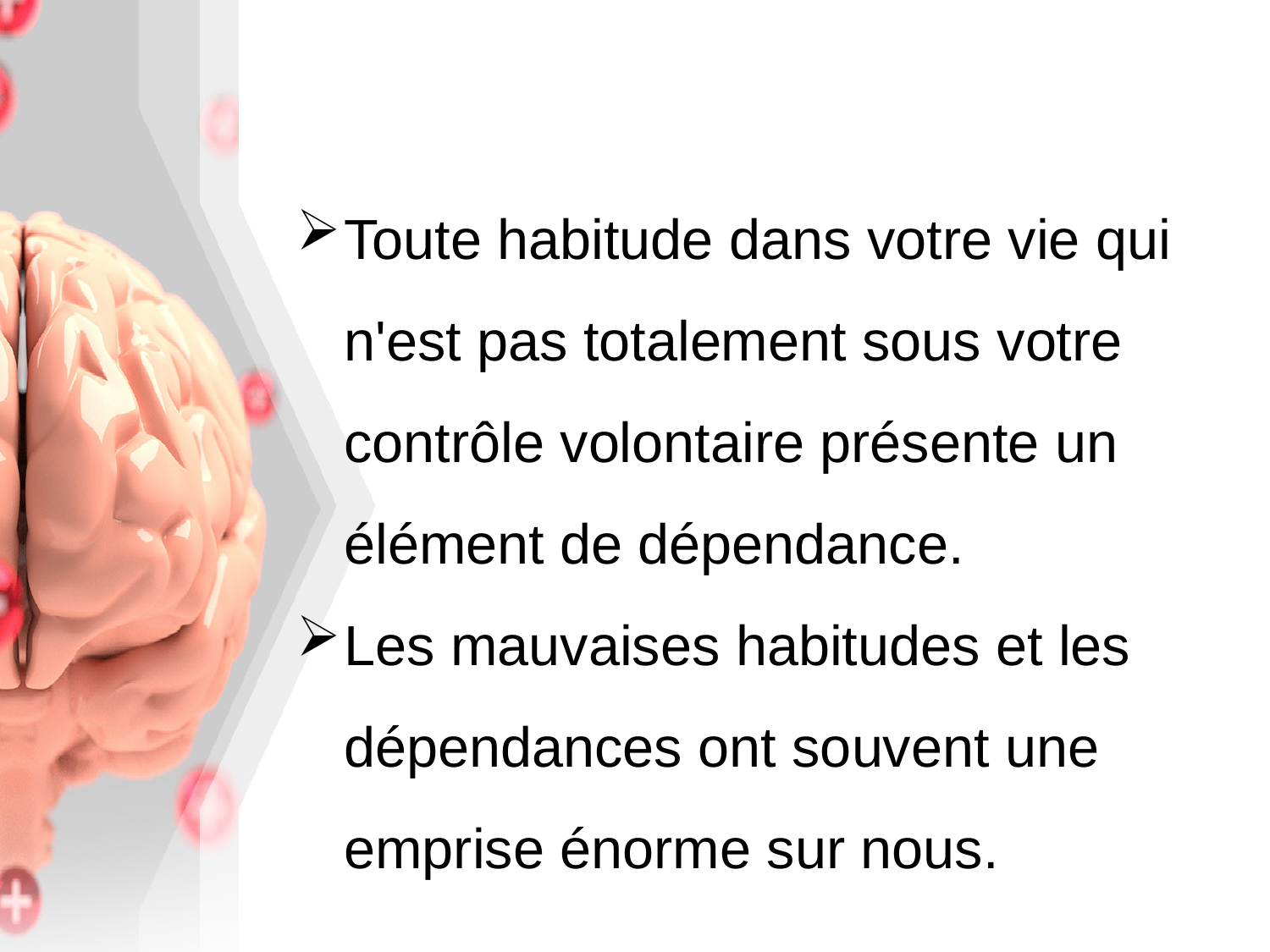

Toute habitude dans votre vie qui n'est pas totalement sous votre contrôle volontaire présente un élément de dépendance.
Les mauvaises habitudes et les dépendances ont souvent une emprise énorme sur nous.